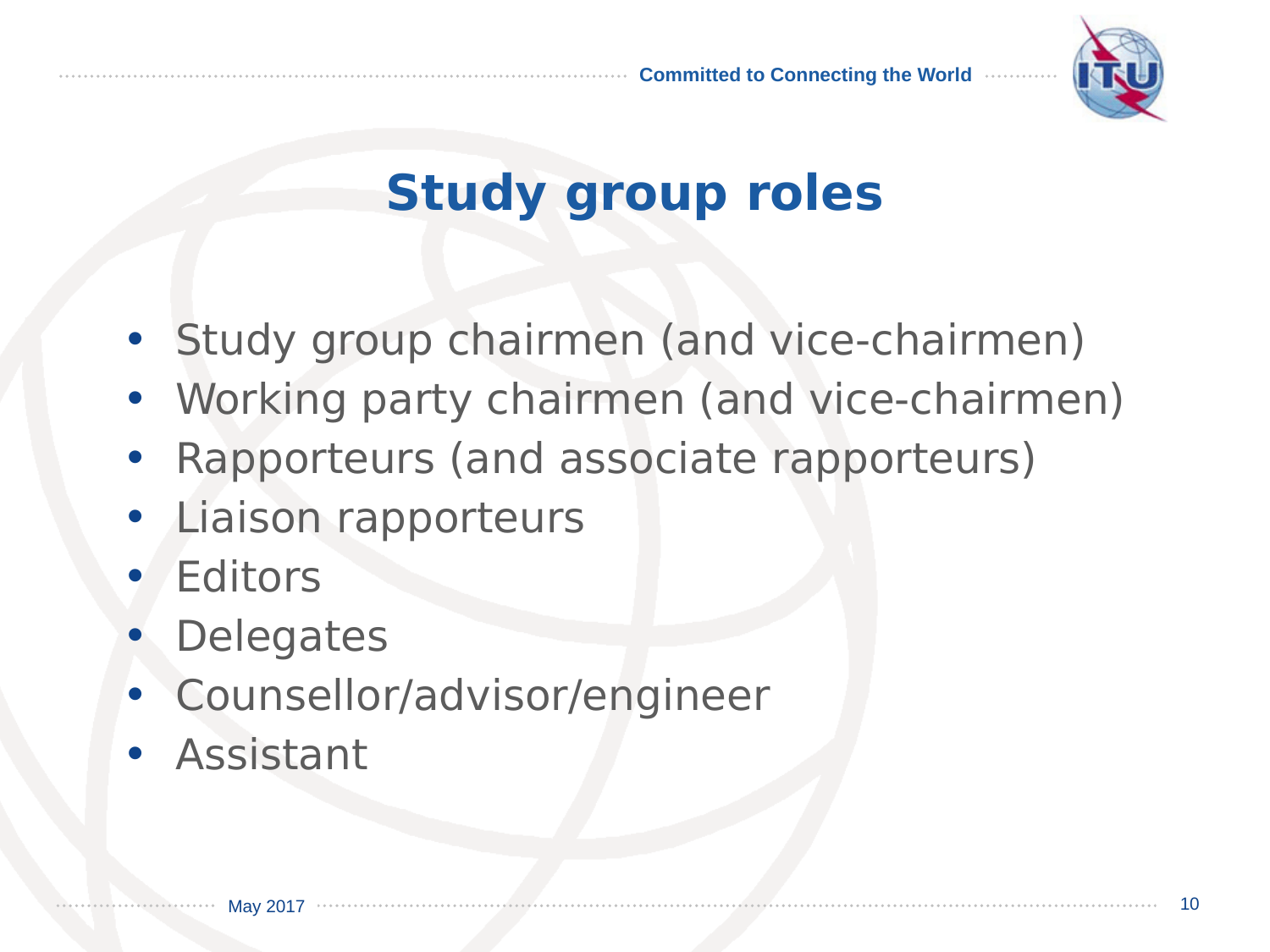

# Study group roles
Study group chairmen (and vice-chairmen)
Working party chairmen (and vice-chairmen)
Rapporteurs (and associate rapporteurs)
Liaison rapporteurs
Editors
Delegates
Counsellor/advisor/engineer
Assistant

10